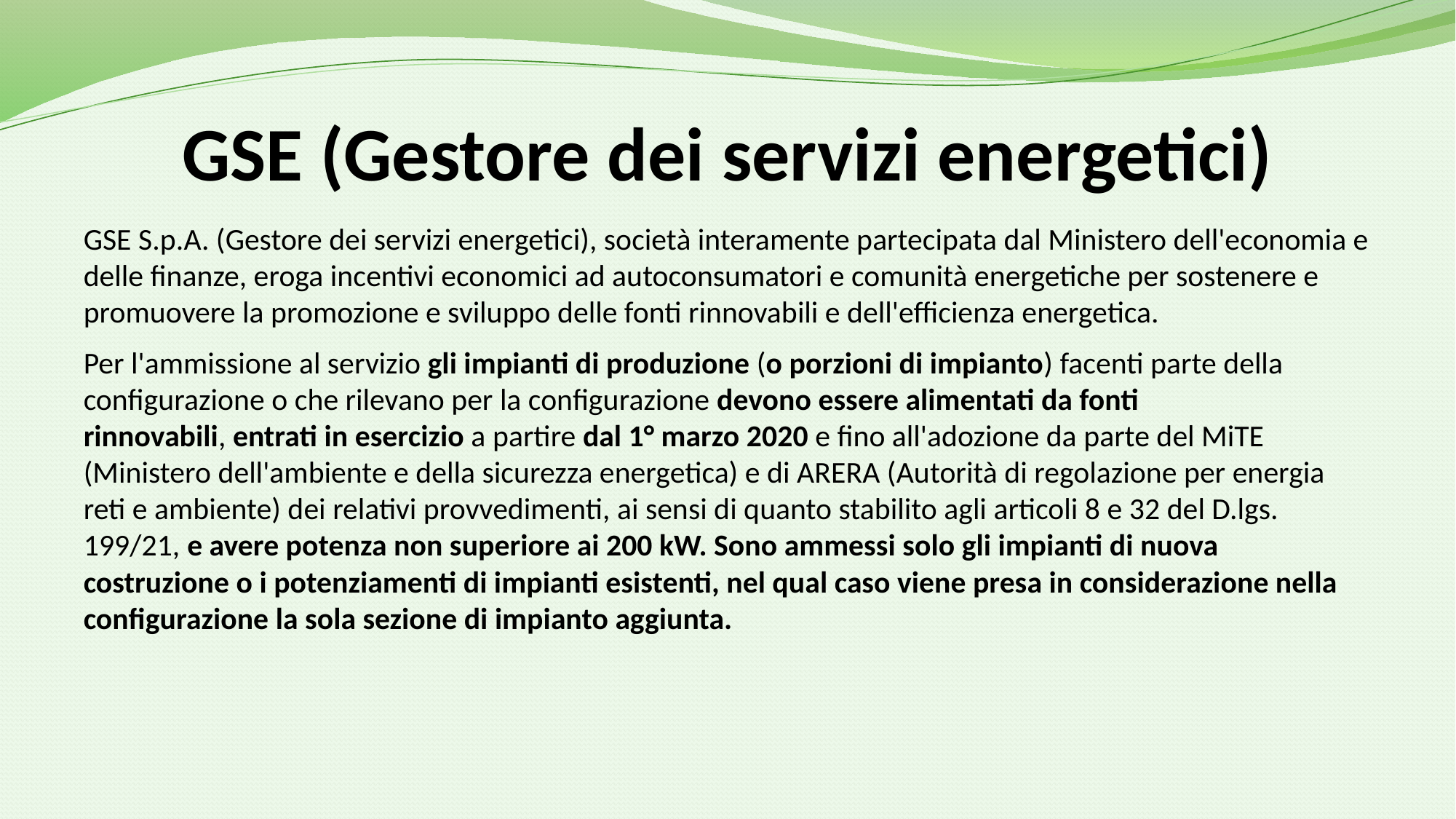

# GSE (Gestore dei servizi energetici)
GSE S.p.A. (Gestore dei servizi energetici), società interamente partecipata dal Ministero dell'economia e delle finanze, eroga incentivi economici ad autoconsumatori e comunità energetiche per sostenere e promuovere la promozione e sviluppo delle fonti rinnovabili e dell'efficienza energetica.
Per l'ammissione al servizio gli impianti di produzione (o porzioni di impianto) facenti parte della configurazione o che rilevano per la configurazione devono essere alimentati da fonti rinnovabili, entrati in esercizio a partire dal 1° marzo 2020 e fino all'adozione da parte del MiTE (Ministero dell'ambiente e della sicurezza energetica) e di ARERA (Autorità di regolazione per energia reti e ambiente) dei relativi provvedimenti, ai sensi di quanto stabilito agli articoli 8 e 32 del D.lgs. 199/21, e avere potenza non superiore ai 200 kW. Sono ammessi solo gli impianti di nuova costruzione o i potenziamenti di impianti esistenti, nel qual caso viene presa in considerazione nella configurazione la sola sezione di impianto aggiunta.